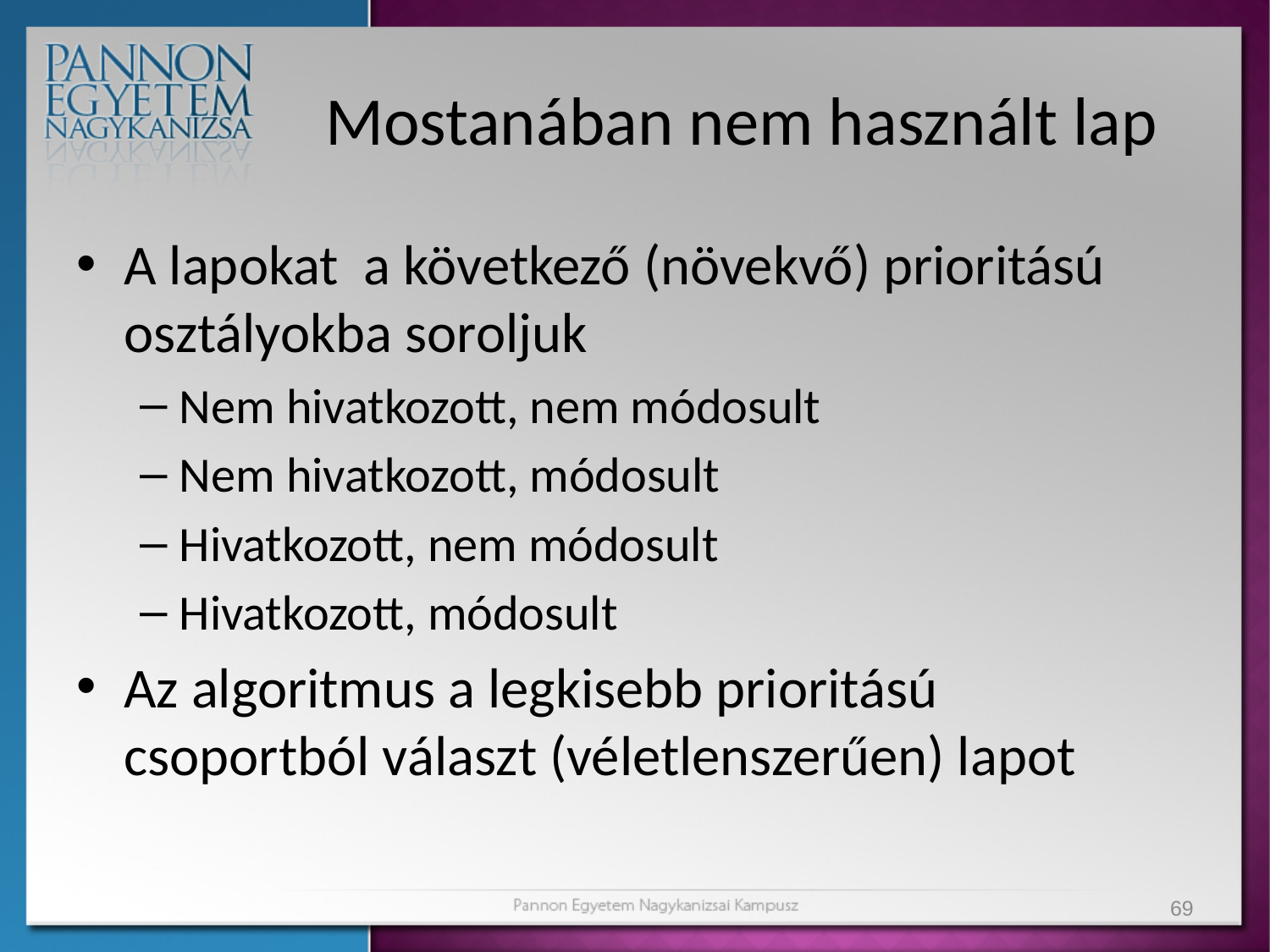

# Mostanában nem használt lap
A lapokat  a következő (növekvő) prioritású osztályokba soroljuk
Nem hivatkozott, nem módosult
Nem hivatkozott, módosult
Hivatkozott, nem módosult
Hivatkozott, módosult
Az algoritmus a legkisebb prioritású csoportból választ (véletlenszerűen) lapot
69